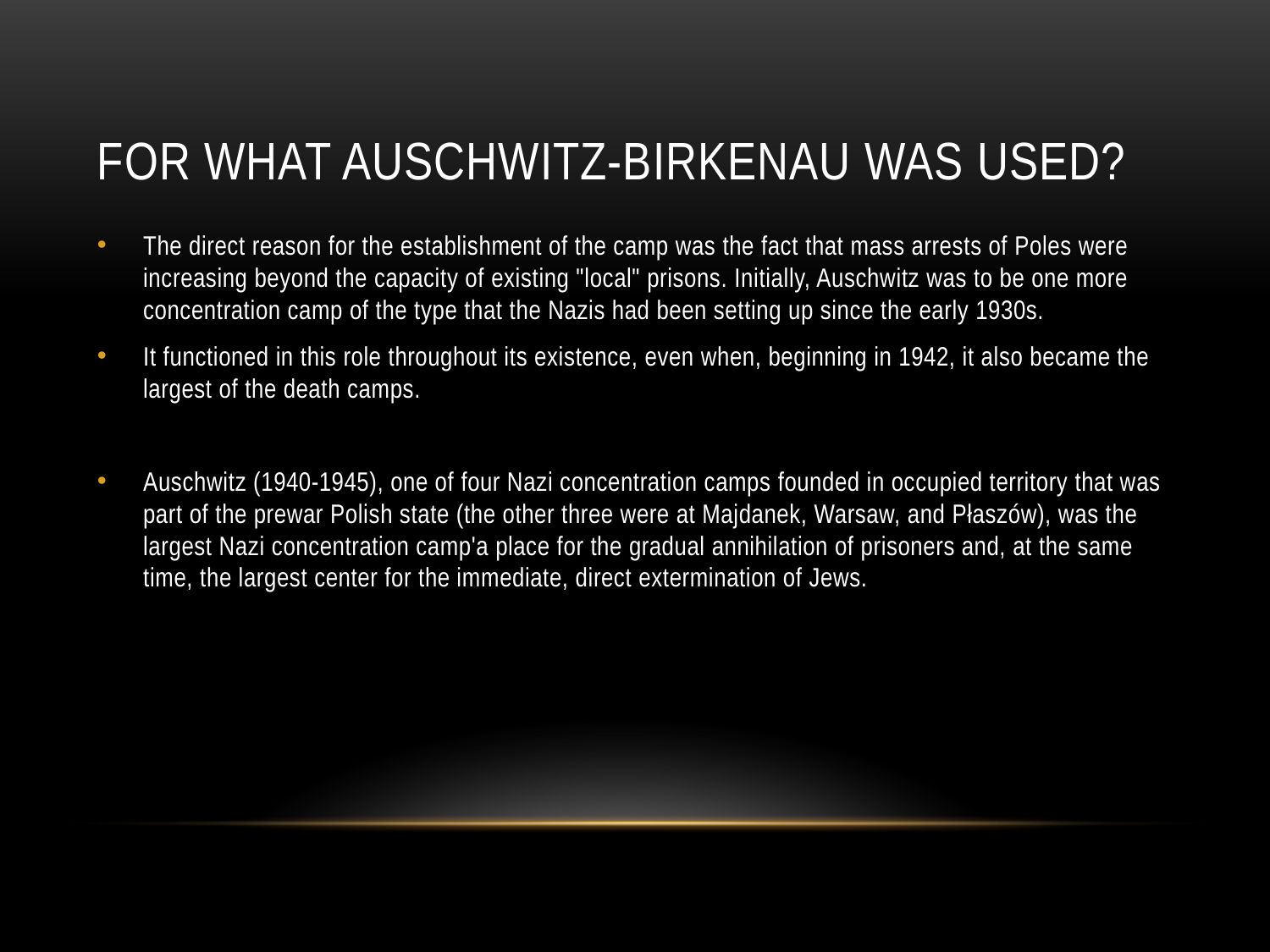

# For what auschwitz-birkenau was used?
The direct reason for the establishment of the camp was the fact that mass arrests of Poles were increasing beyond the capacity of existing "local" prisons. Initially, Auschwitz was to be one more concentration camp of the type that the Nazis had been setting up since the early 1930s.
It functioned in this role throughout its existence, even when, beginning in 1942, it also became the largest of the death camps.

Auschwitz (1940-1945), one of four Nazi concentration camps founded in occupied territory that was part of the prewar Polish state (the other three were at Majdanek, Warsaw, and Płaszów), was the largest Nazi concentration camp'a place for the gradual annihilation of prisoners and, at the same time, the largest center for the immediate, direct extermination of Jews.